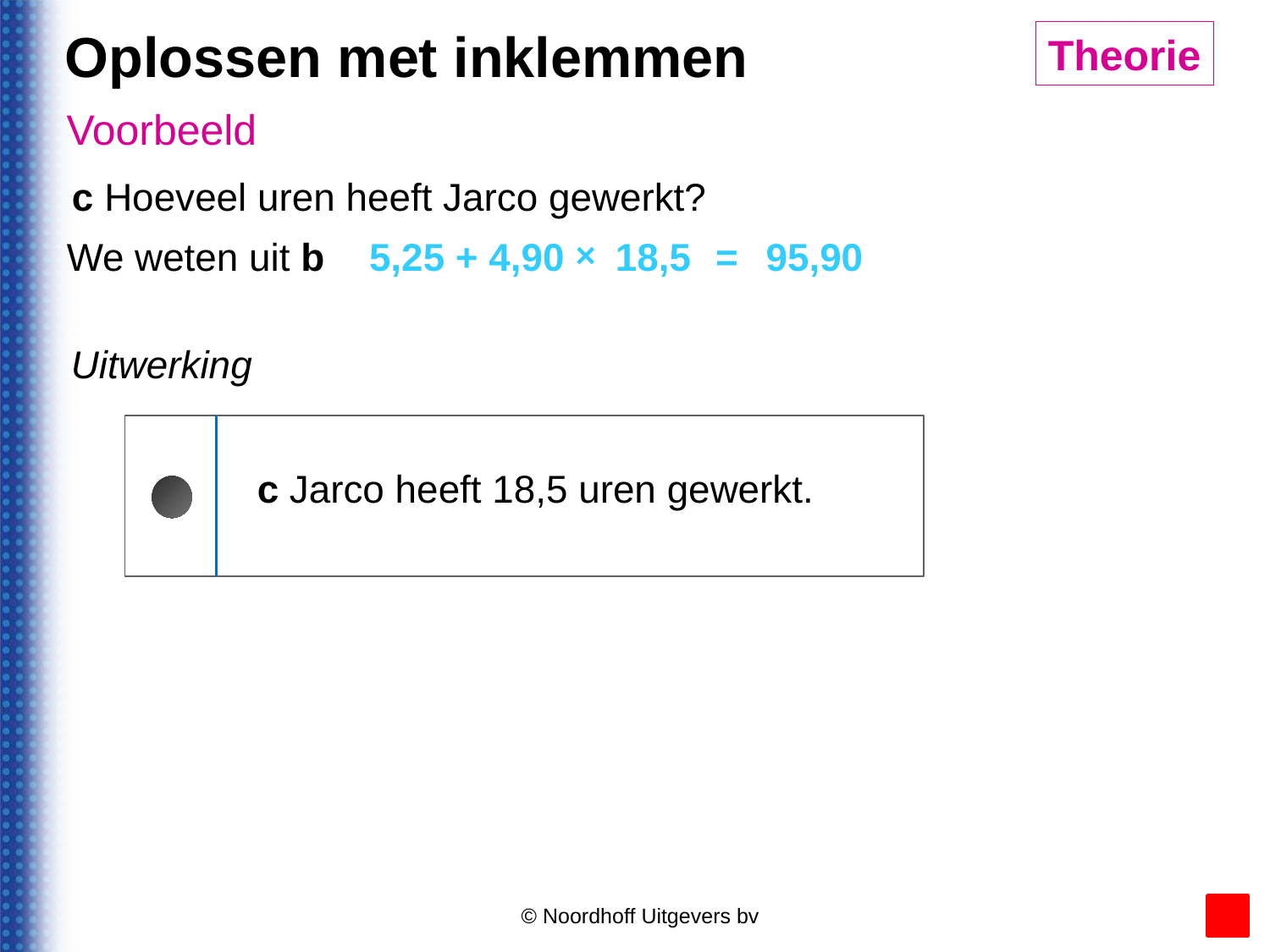

Oplossen met inklemmen
Theorie
© Noordhoff Uitgevers bv
Voorbeeld

c Hoeveel uren heeft Jarco gewerkt?
95,90
We weten uit b
5,25 + 4,90
×
18,5
=
Uitwerking

c Jarco heeft 18,5 uren gewerkt.

© Noordhoff Uitgevers bv